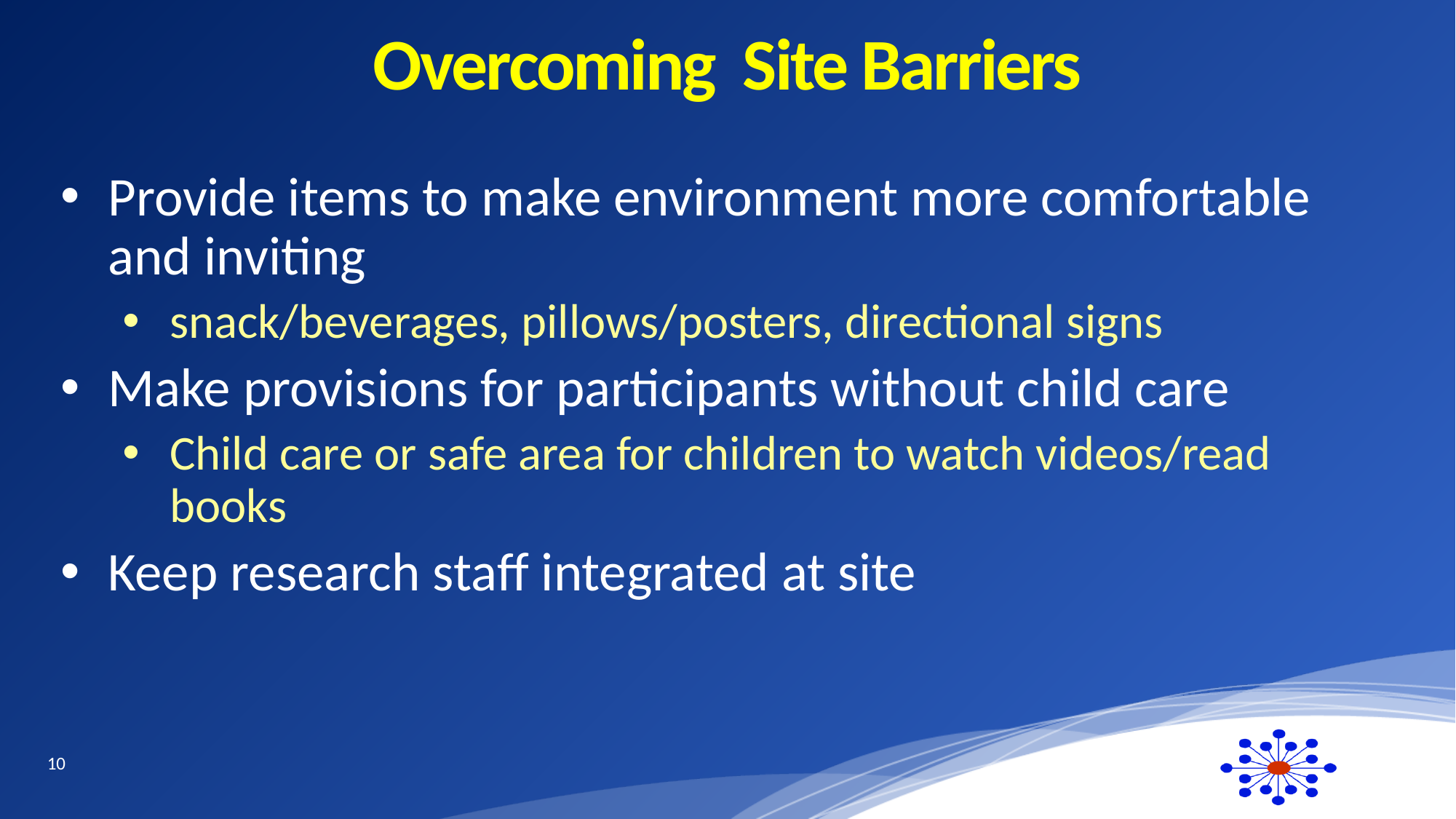

# Overcoming  Site Barriers
Provide items to make environment more comfortable and inviting
snack/beverages, pillows/posters, directional signs
Make provisions for participants without child care
Child care or safe area for children to watch videos/read books
Keep research staff integrated at site